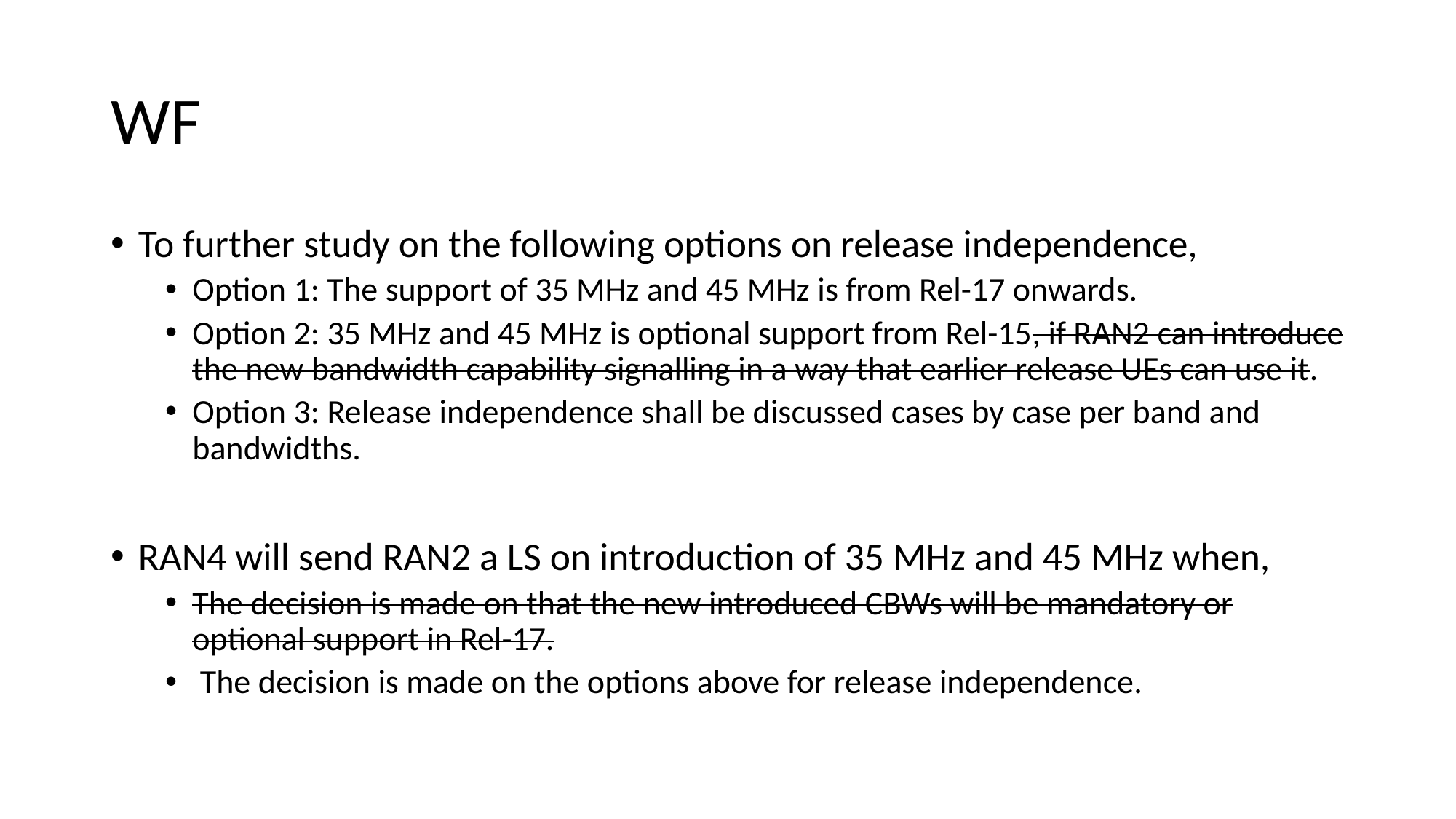

# WF
To further study on the following options on release independence,
Option 1: The support of 35 MHz and 45 MHz is from Rel-17 onwards.
Option 2: 35 MHz and 45 MHz is optional support from Rel-15, if RAN2 can introduce the new bandwidth capability signalling in a way that earlier release UEs can use it.
Option 3: Release independence shall be discussed cases by case per band and bandwidths.

RAN4 will send RAN2 a LS on introduction of 35 MHz and 45 MHz when,
The decision is made on that the new introduced CBWs will be mandatory or optional support in Rel-17.
 The decision is made on the options above for release independence.